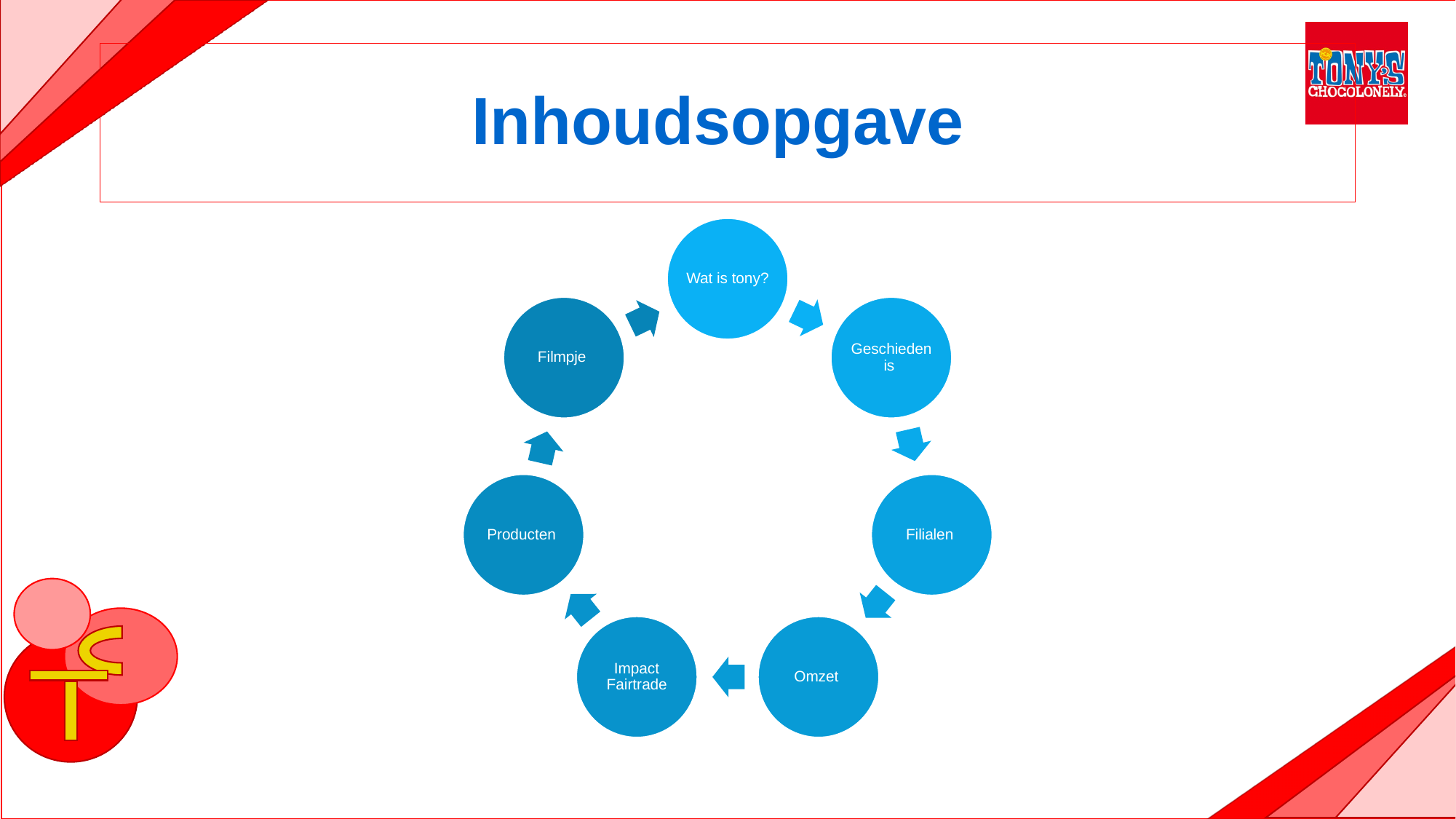

# Inhoudsopgave
Wat is tony?

Geschiedenis

Filialen

Omzet

Impact Fairtrade

Producten

Filmpje